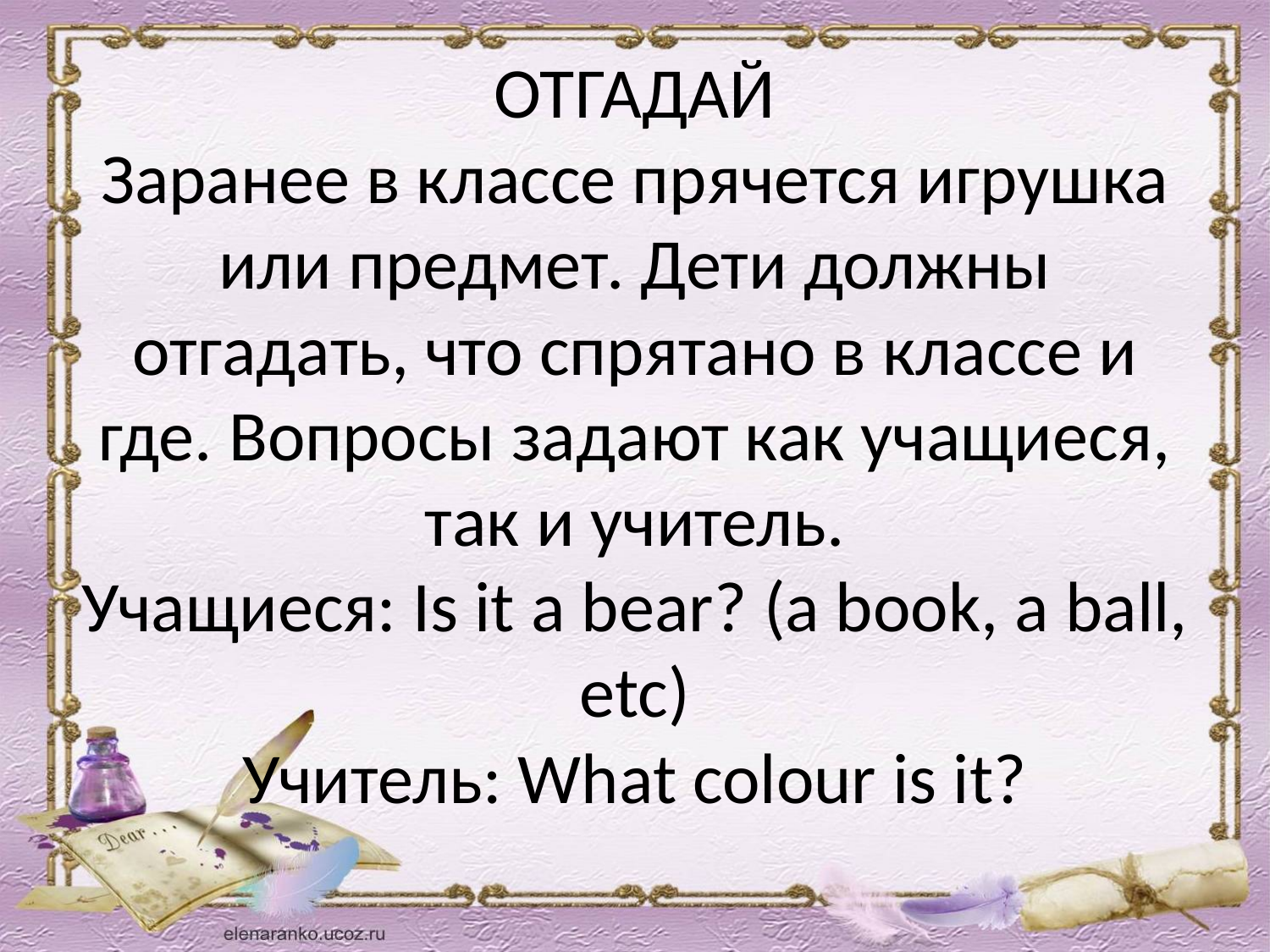

# ОТГАДАЙ Заранее в классе прячется игрушка или предмет. Дети должны отгадать, что спрятано в классе и где. Вопросы задают как учащиеся, так и учитель. Учащиеся: Is it a bear? (a book, a ball, etc) Учитель: What colour is it?